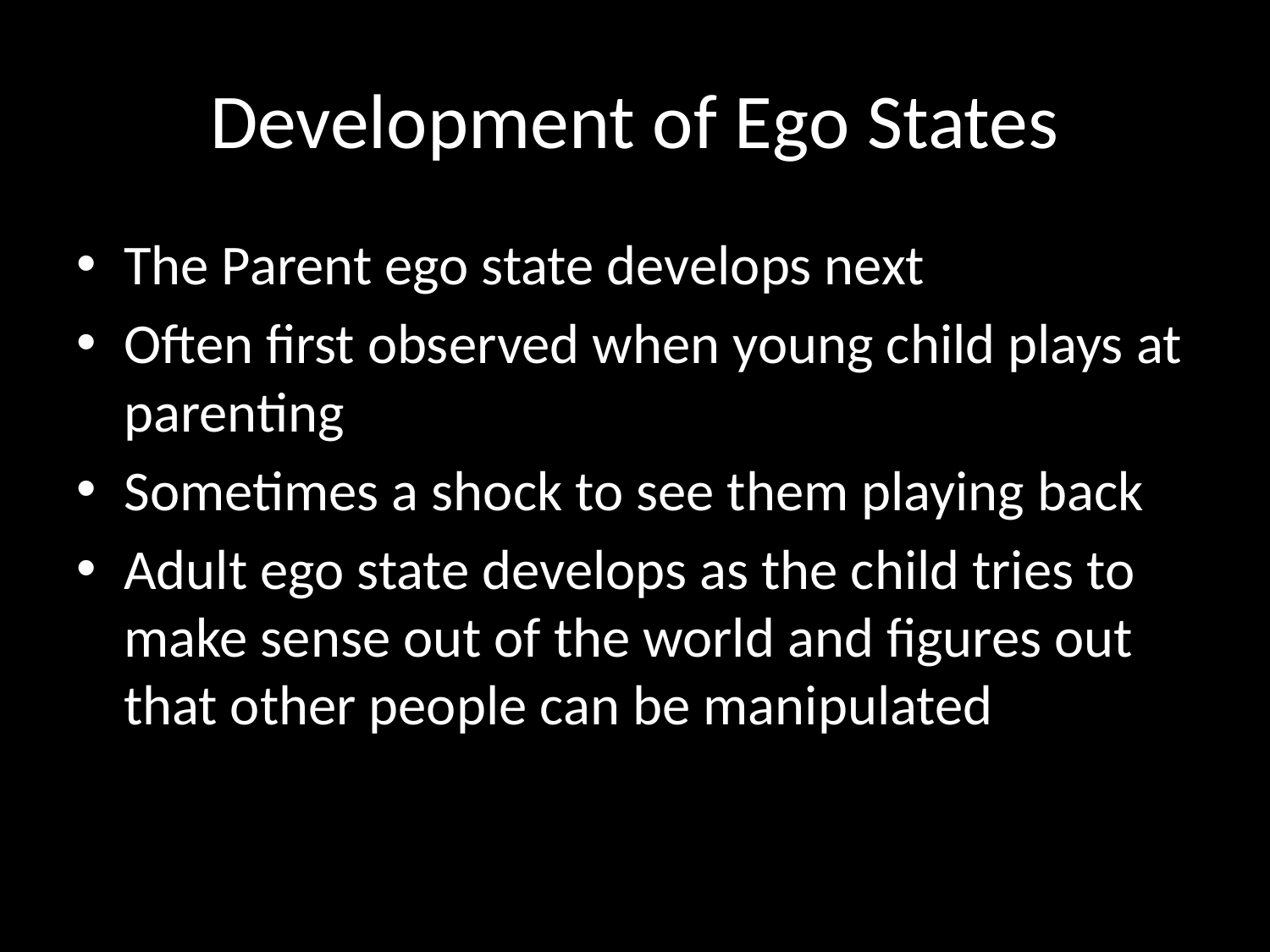

# Development of Ego States
The Parent ego state develops next
Often first observed when young child plays at parenting
Sometimes a shock to see them playing back
Adult ego state develops as the child tries to make sense out of the world and figures out that other people can be manipulated